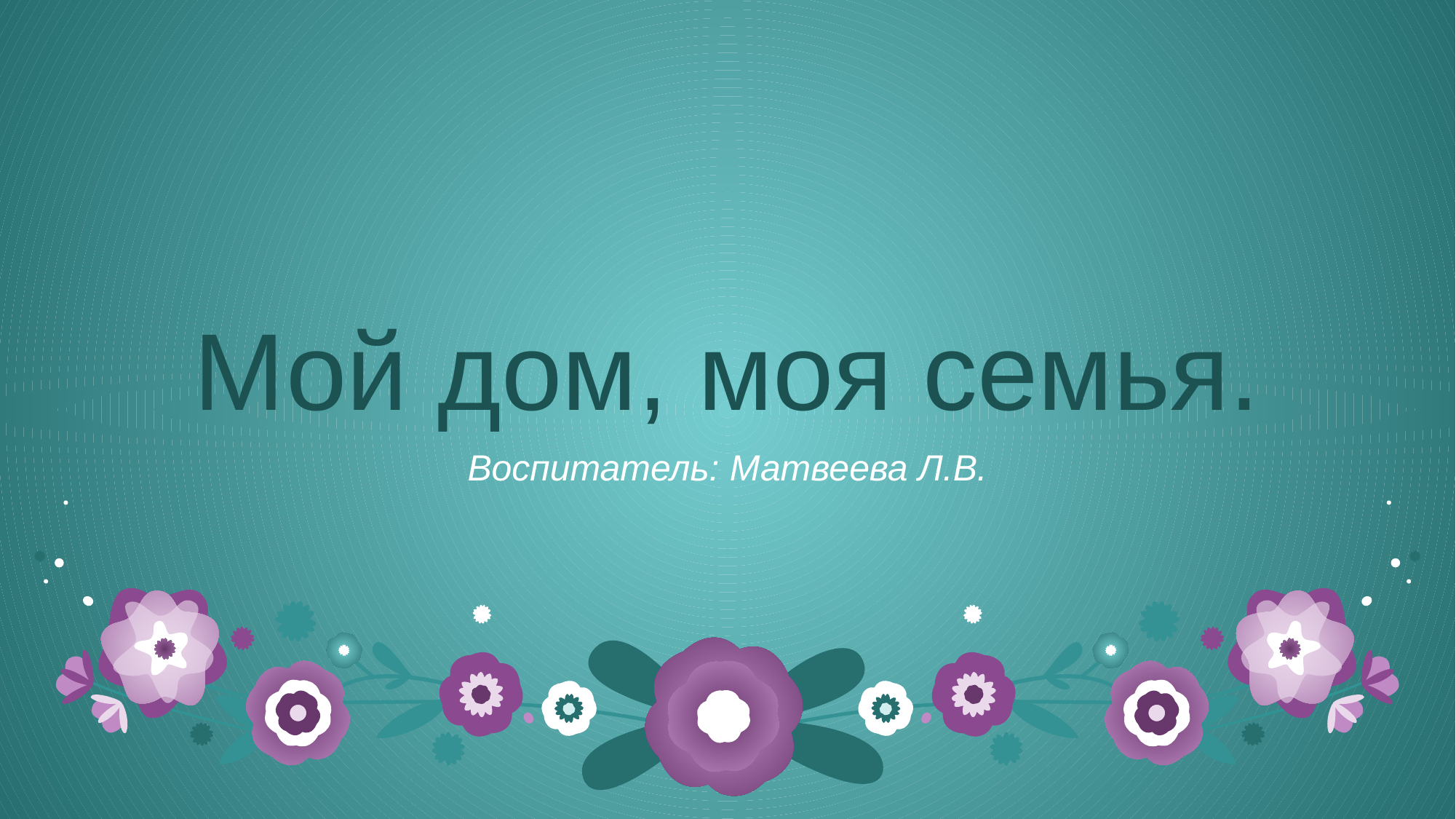

# Мой дом, моя семья.
Воспитатель: Матвеева Л.В.